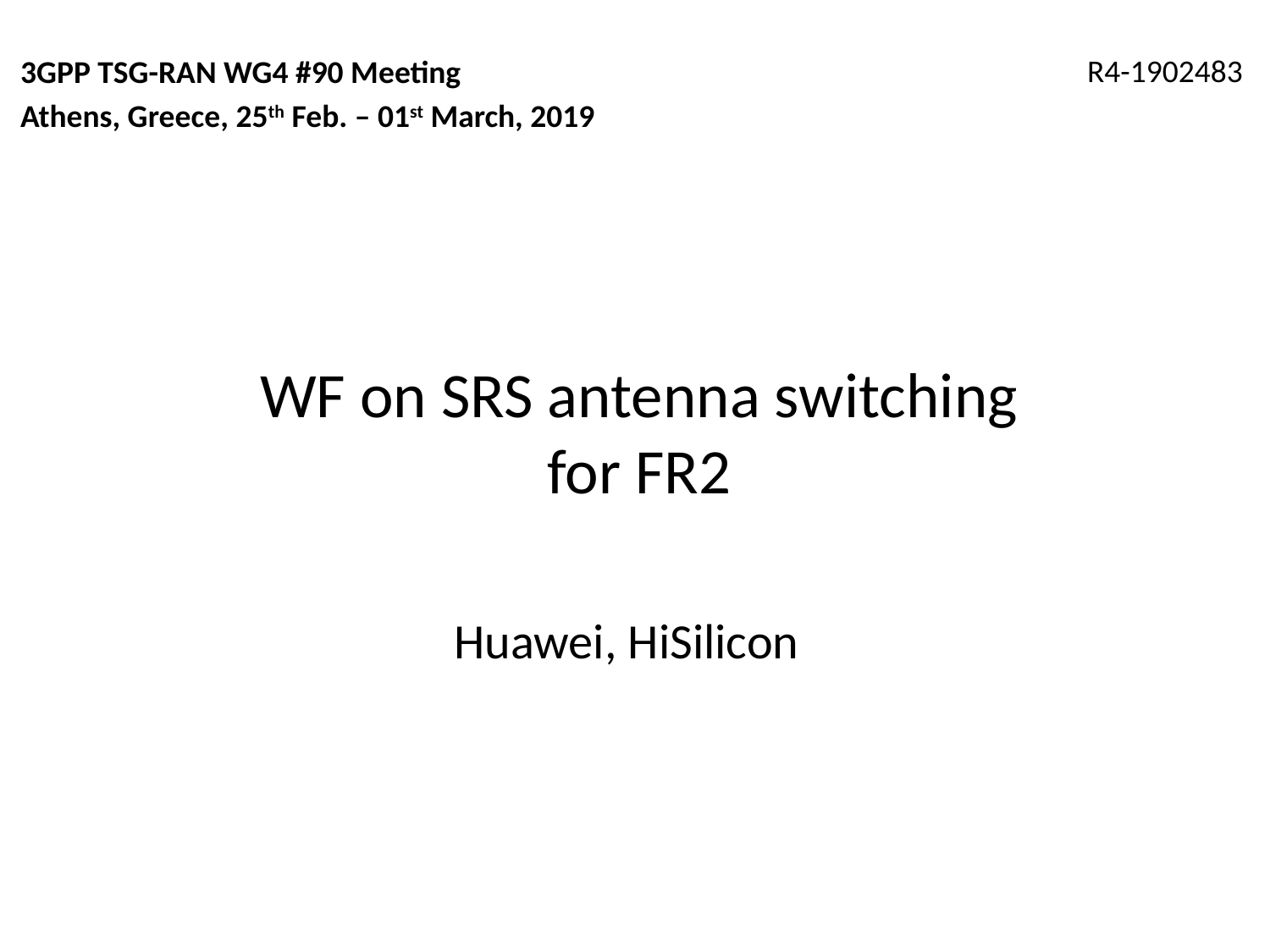

3GPP TSG-RAN WG4 #90 Meeting
Athens, Greece, 25th Feb. – 01st March, 2019
R4-1902483
# WF on SRS antenna switching for FR2
Huawei, HiSilicon